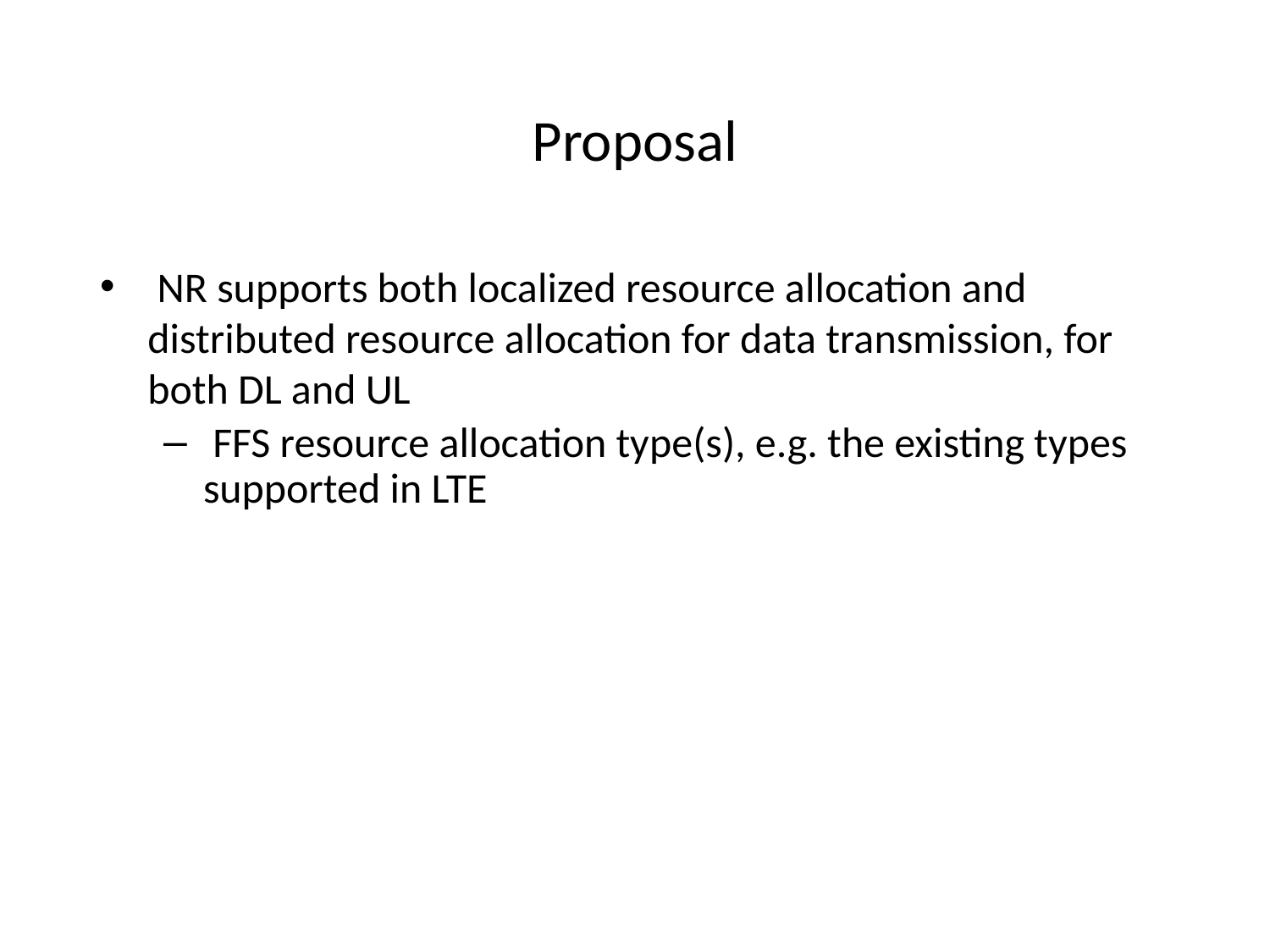

# Proposal
 NR supports both localized resource allocation and distributed resource allocation for data transmission, for both DL and UL
 FFS resource allocation type(s), e.g. the existing types supported in LTE